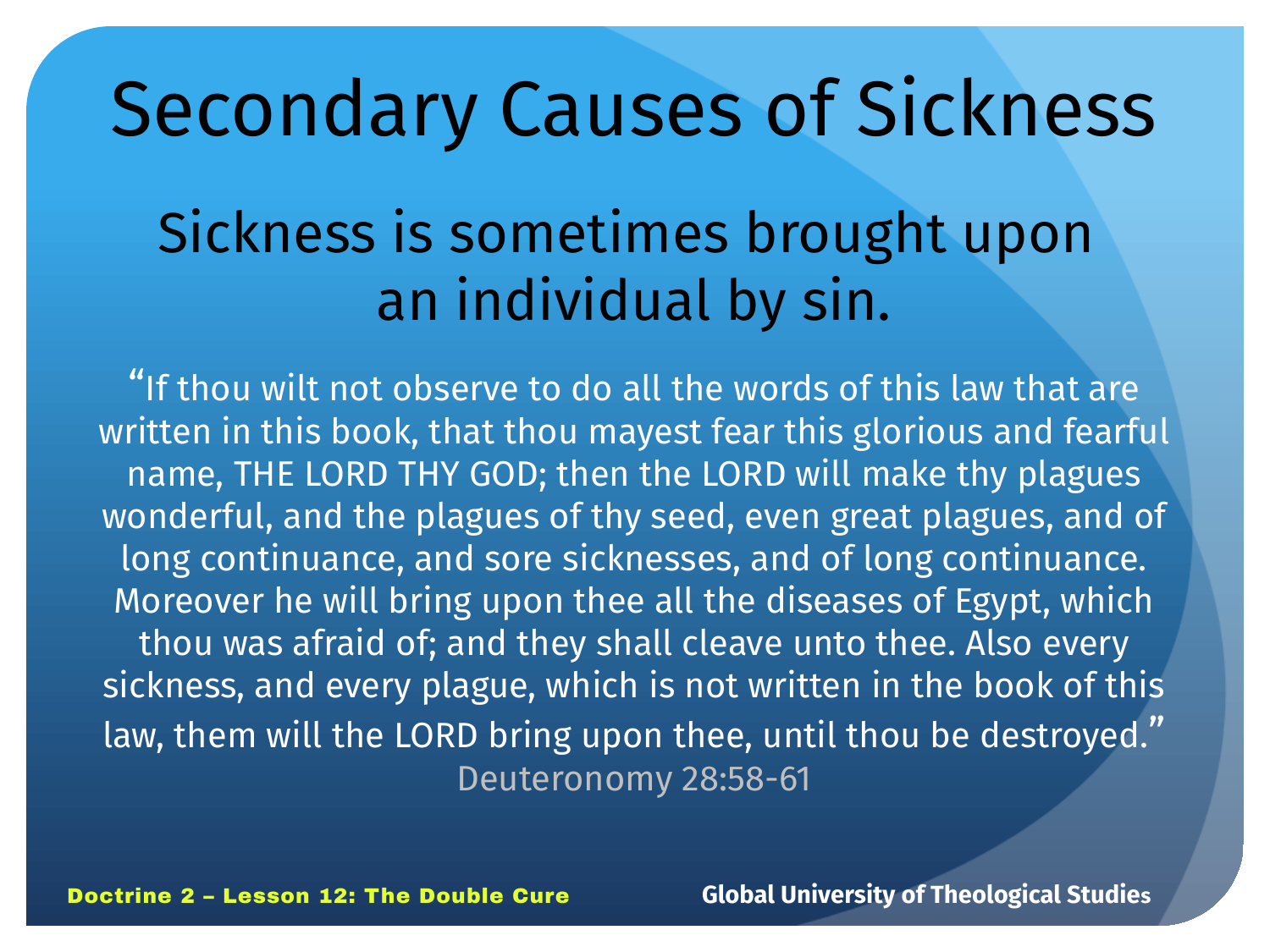

Secondary Causes of Sickness
Sickness is sometimes brought upon
an individual by sin.
“If thou wilt not observe to do all the words of this law that are written in this book, that thou mayest fear this glorious and fearful name, THE LORD THY GOD; then the LORD will make thy plagues wonderful, and the plagues of thy seed, even great plagues, and of long continuance, and sore sicknesses, and of long continuance. Moreover he will bring upon thee all the diseases of Egypt, which thou was afraid of; and they shall cleave unto thee. Also every sickness, and every plague, which is not written in the book of this law, them will the LORD bring upon thee, until thou be destroyed.”
Deuteronomy 28:58-61
Doctrine 2 – Lesson 12: The Double Cure		Global University of Theological Studies